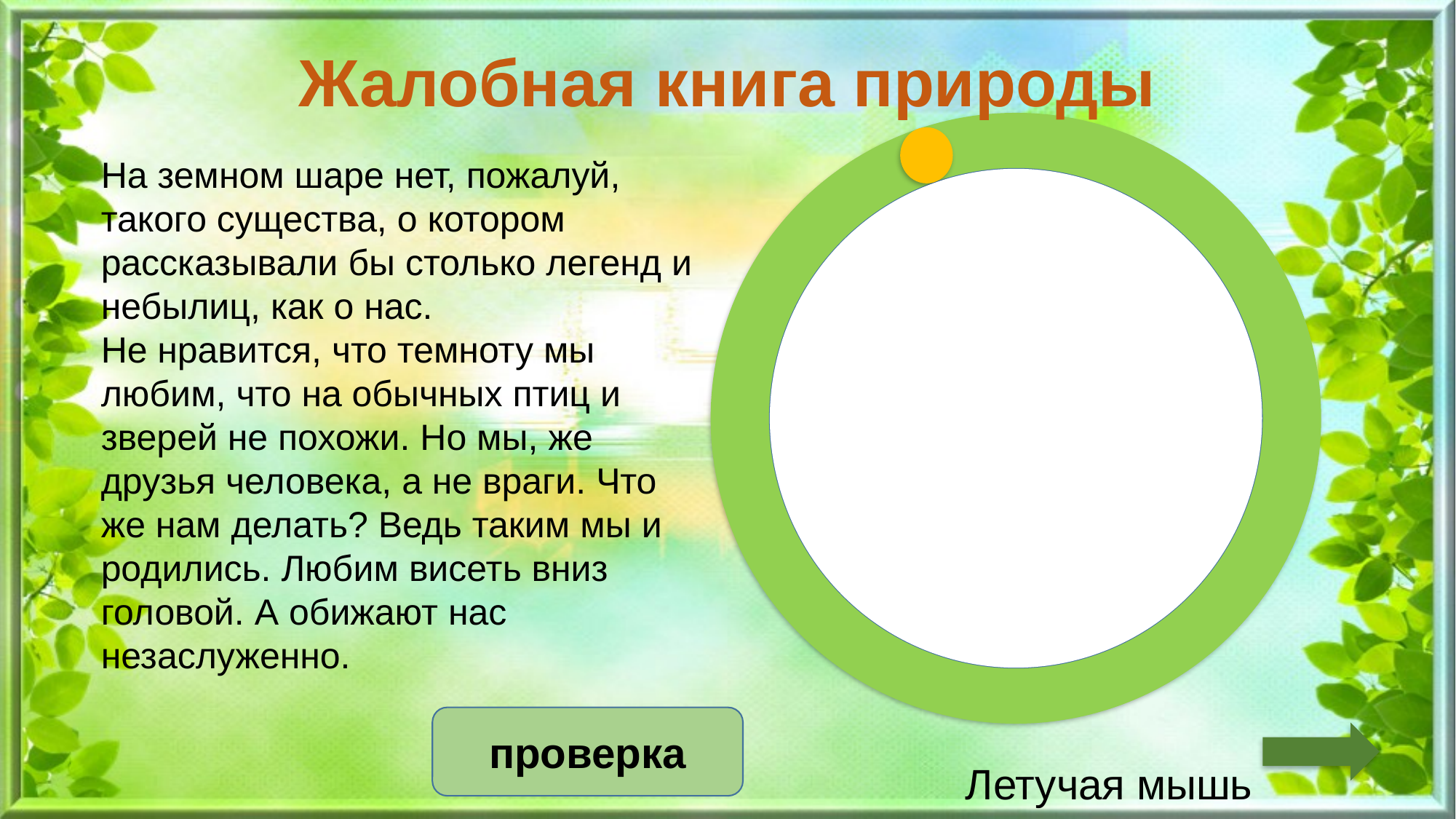

Жалобная книга природы

На земном шаре нет, пожалуй, такого существа, о котором рассказывали бы столько легенд и небылиц, как о нас. 
Не нравится, что темноту мы любим, что на обычных птиц и зверей не похожи. Но мы, же друзья человека, а не враги. Что же нам делать? Ведь таким мы и родились. Любим висеть вниз головой. А обижают нас незаслуженно.

проверка

Летучая мышь